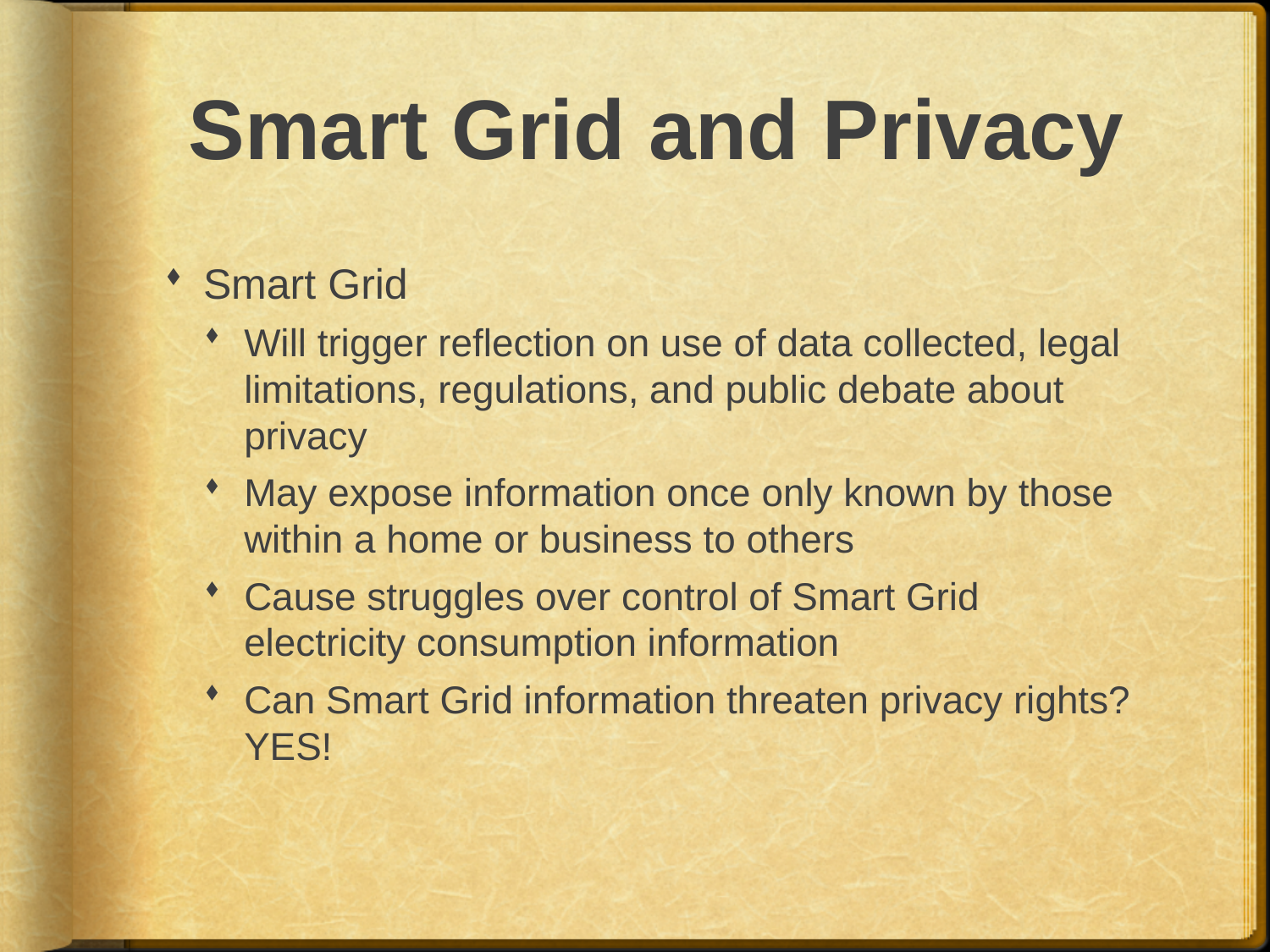

# Smart Grid and Privacy
Smart Grid
Will trigger reflection on use of data collected, legal limitations, regulations, and public debate about privacy
May expose information once only known by those within a home or business to others
Cause struggles over control of Smart Grid electricity consumption information
Can Smart Grid information threaten privacy rights? YES!